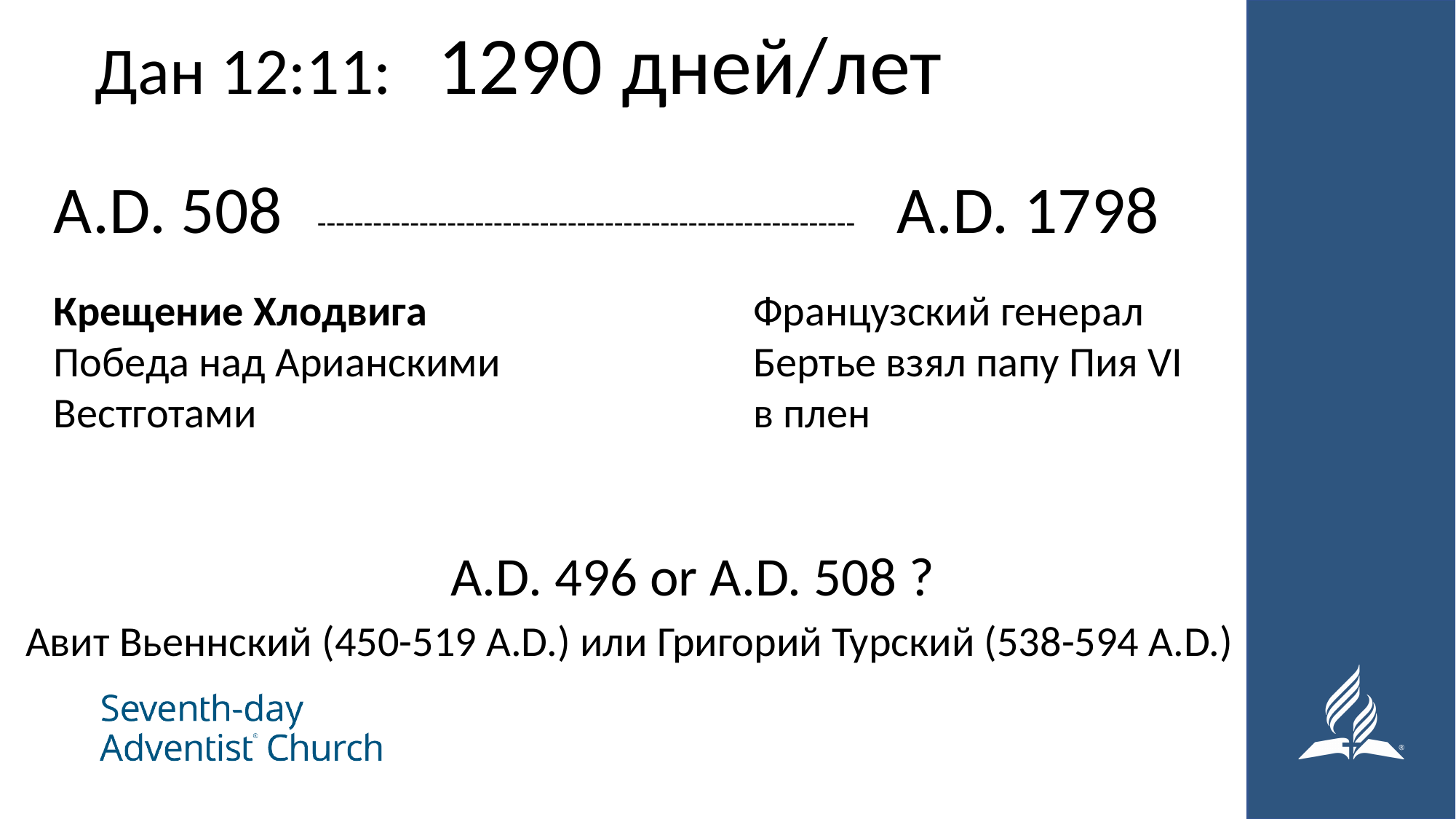

# Дан 12:11:   1290 дней/лет
A.D. 508     ----------------------------------------------------------      A.D. 1798
Крещение Хлодвига Победа над Арианскими Вестготами

Французский генерал Бертье взял папу Пия VI в плен
A.D. 496 or A.D. 508 ?
Aвит Вьеннский (450-519 A.D.) или Григорий Турский (538-594 A.D.)